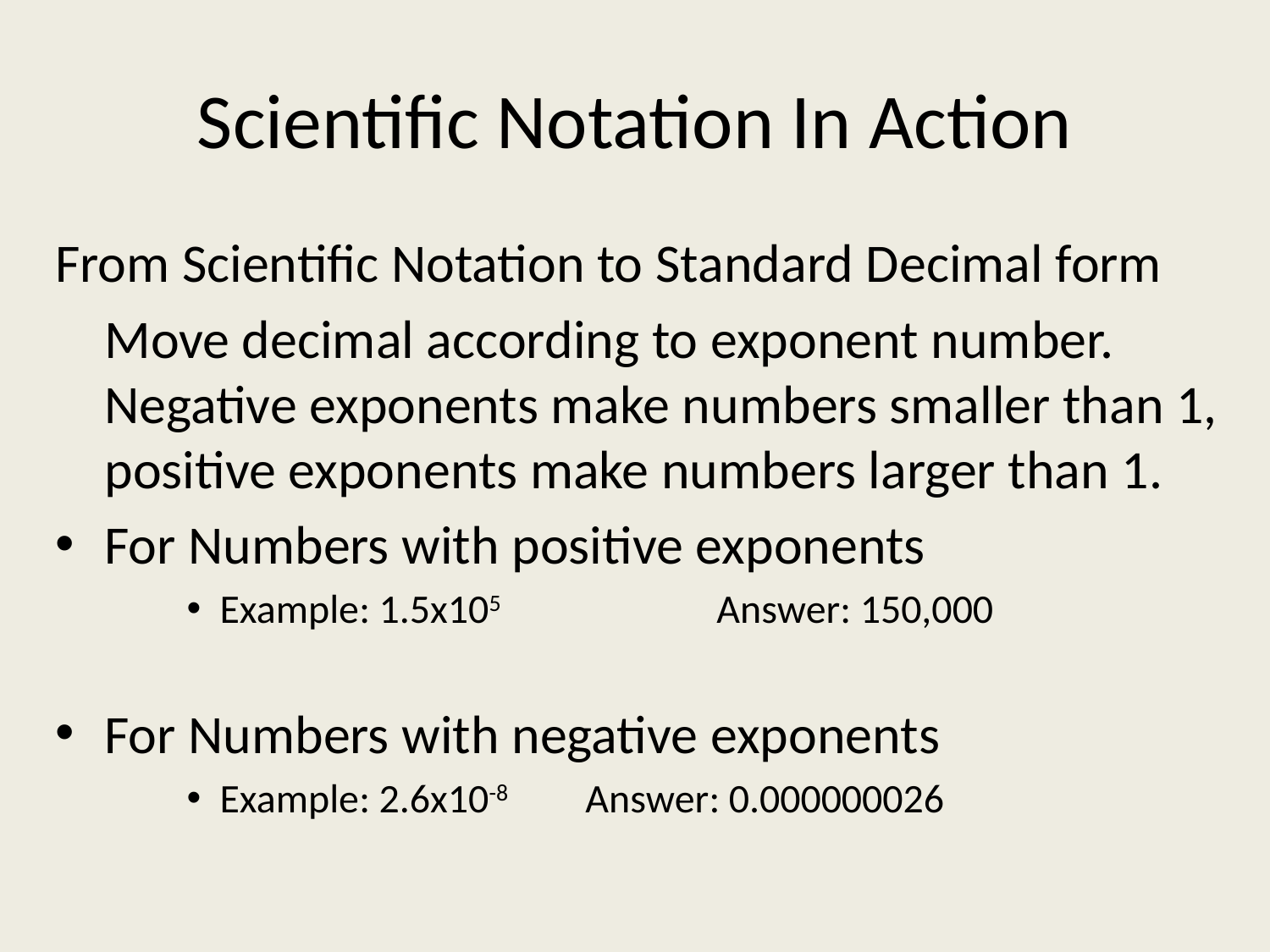

# Scientific Notation In Action
From Scientific Notation to Standard Decimal form
	Move decimal according to exponent number.  Negative exponents make numbers smaller than 1, positive exponents make numbers larger than 1.
For Numbers with positive exponents
Example: 1.5x105  		     	 Answer: 150,000

For Numbers with negative exponents
Example: 2.6x10-8 			Answer: 0.000000026